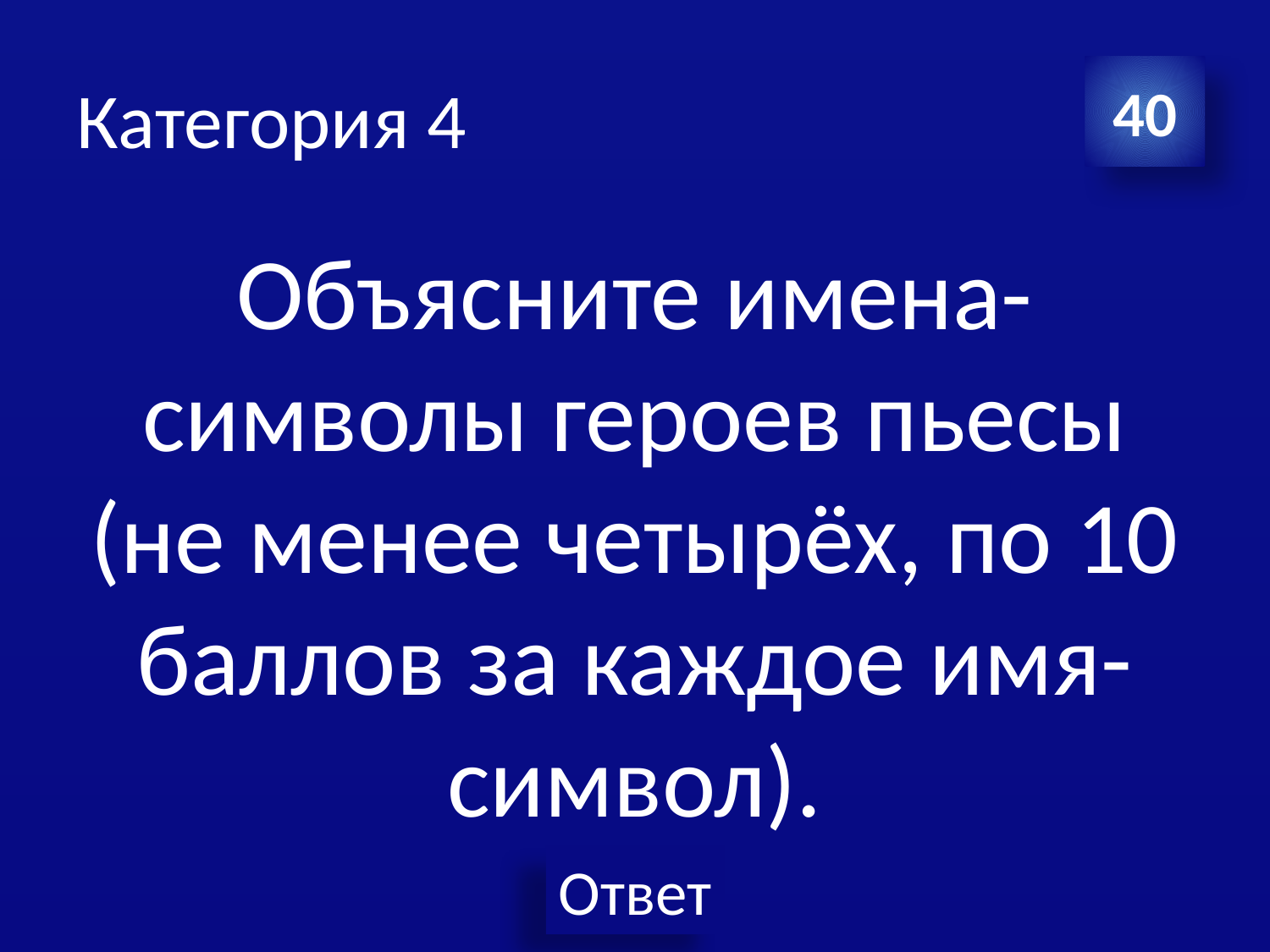

# Категория 4
40
Объясните имена-символы героев пьесы (не менее четырёх, по 10 баллов за каждое имя-символ).